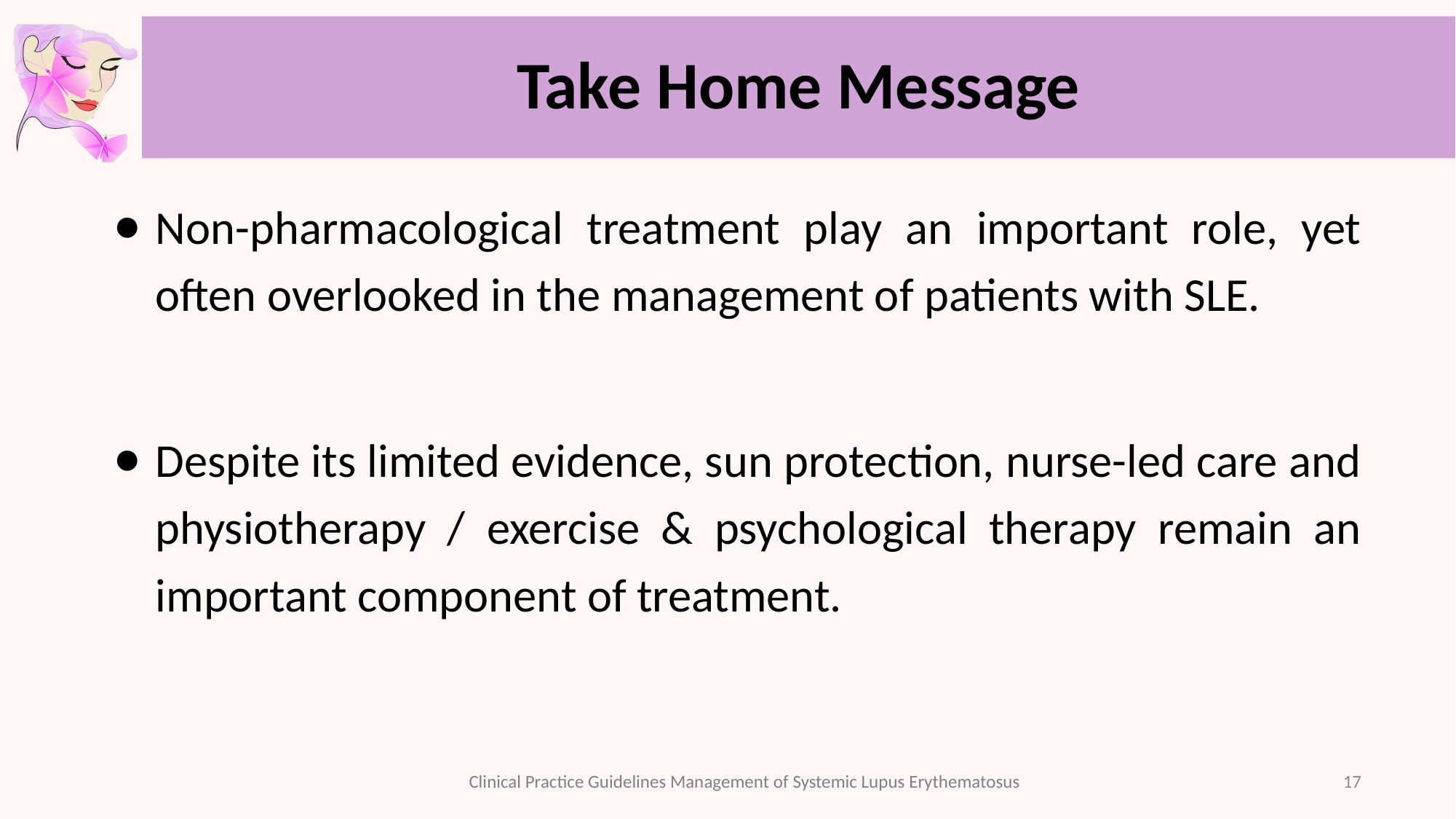

# Take Home Message
Non-pharmacological treatment play an important role, yet often overlooked in the management of patients with SLE.

Despite its limited evidence, sun protection, nurse-led care and physiotherapy / exercise & psychological therapy remain an important component of treatment.
17